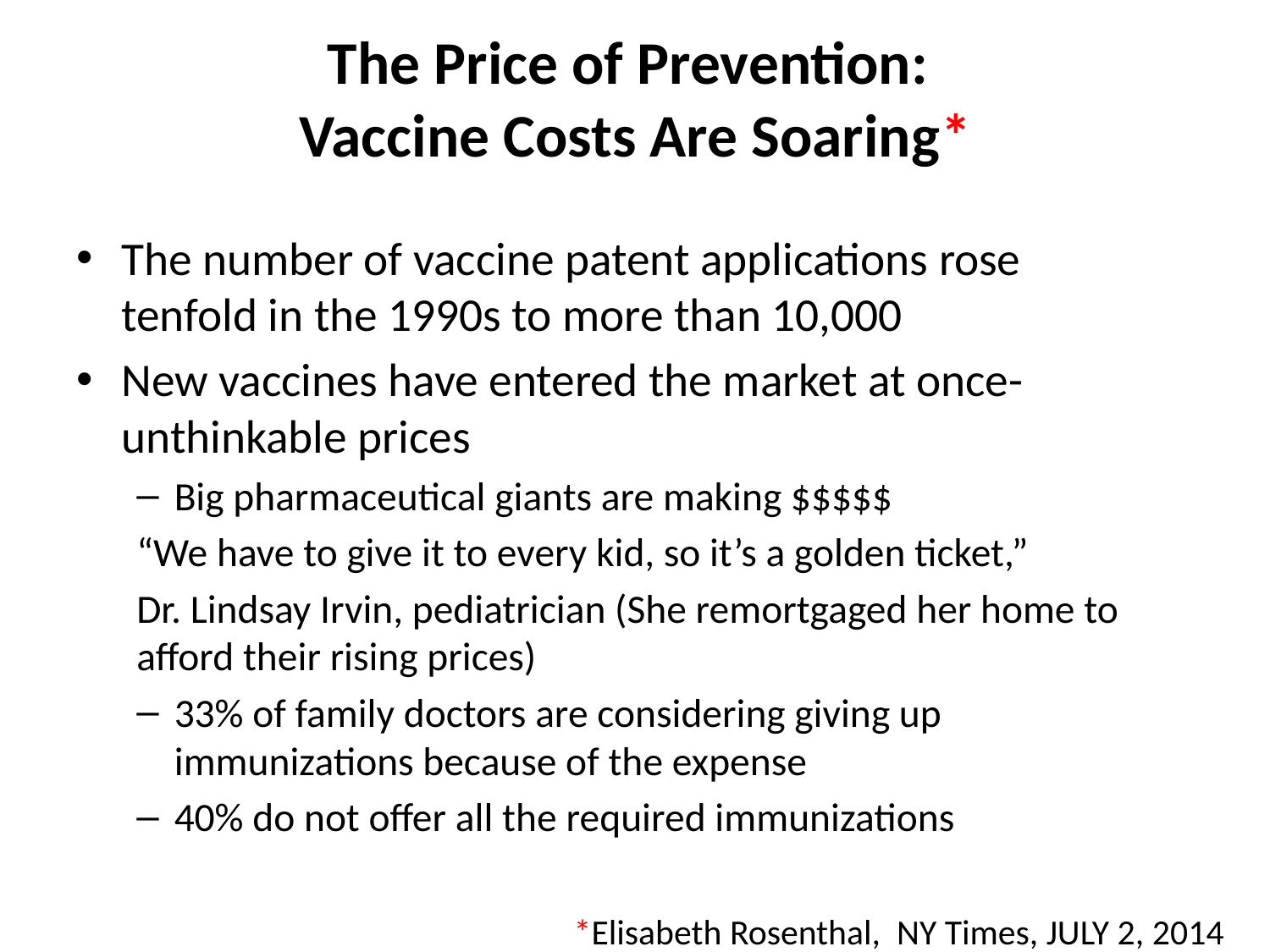

# The Price of Prevention: Vaccine Costs Are Soaring*
The number of vaccine patent applications rose tenfold in the 1990s to more than 10,000
New vaccines have entered the market at once-unthinkable prices
Big pharmaceutical giants are making $$$$$
“We have to give it to every kid, so it’s a golden ticket,”
Dr. Lindsay Irvin, pediatrician (She remortgaged her home to afford their rising prices)
33% of family doctors are considering giving up immunizations because of the expense
40% do not offer all the required immunizations
*Elisabeth Rosenthal,  NY Times, JULY 2, 2014